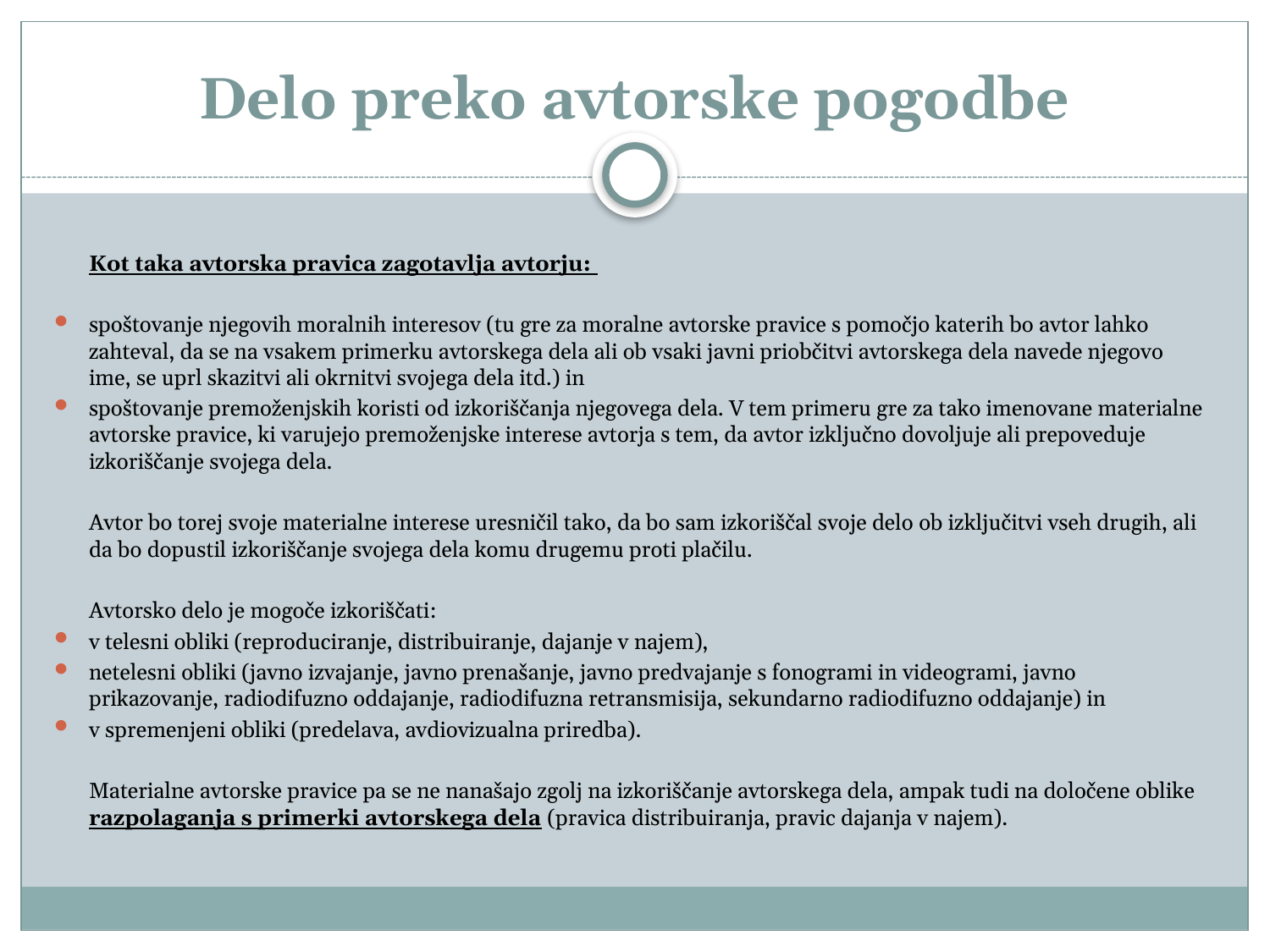

# Delo preko avtorske pogodbe

	Kot taka avtorska pravica zagotavlja avtorju:

spoštovanje njegovih moralnih interesov (tu gre za moralne avtorske pravice s pomočjo katerih bo avtor lahko zahteval, da se na vsakem primerku avtorskega dela ali ob vsaki javni priobčitvi avtorskega dela navede njegovo ime, se uprl skazitvi ali okrnitvi svojega dela itd.) in
spoštovanje premoženjskih koristi od izkoriščanja njegovega dela. V tem primeru gre za tako imenovane materialne avtorske pravice, ki varujejo premoženjske interese avtorja s tem, da avtor izključno dovoljuje ali prepoveduje izkoriščanje svojega dela.

	Avtor bo torej svoje materialne interese uresničil tako, da bo sam izkoriščal svoje delo ob izključitvi vseh drugih, ali da bo dopustil izkoriščanje svojega dela komu drugemu proti plačilu.

	Avtorsko delo je mogoče izkoriščati:
v telesni obliki (reproduciranje, distribuiranje, dajanje v najem),
netelesni obliki (javno izvajanje, javno prenašanje, javno predvajanje s fonogrami in videogrami, javno prikazovanje, radiodifuzno oddajanje, radiodifuzna retransmisija, sekundarno radiodifuzno oddajanje) in
v spremenjeni obliki (predelava, avdiovizualna priredba).

	Materialne avtorske pravice pa se ne nanašajo zgolj na izkoriščanje avtorskega dela, ampak tudi na določene oblike razpolaganja s primerki avtorskega dela (pravica distribuiranja, pravic dajanja v najem).